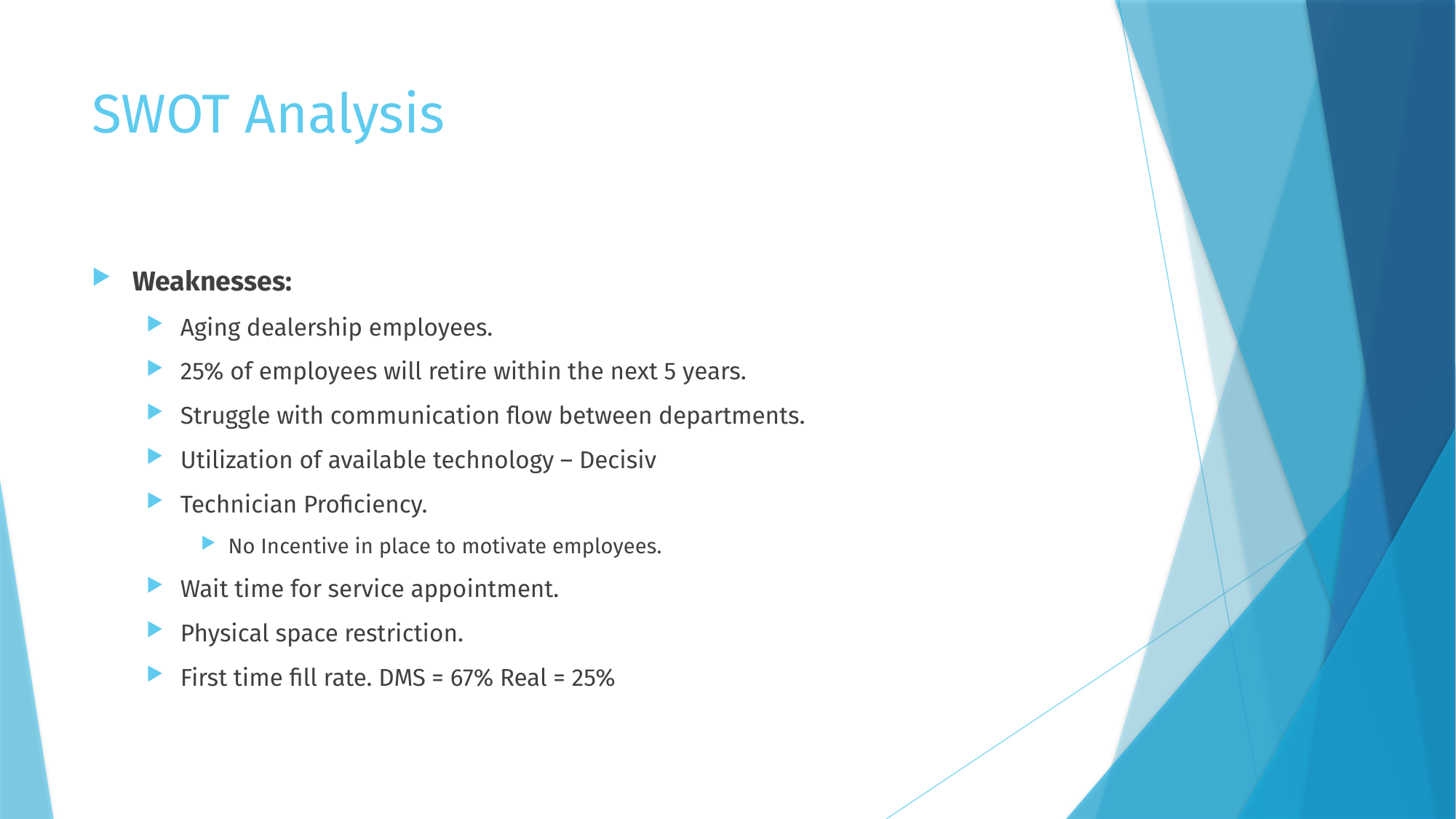

# SWOT Analysis
Weaknesses:
Aging dealership employees.
25% of employees will retire within the next 5 years.
Struggle with communication flow between departments.
Utilization of available technology – Decisiv
Technician Proficiency.
No Incentive in place to motivate employees.
Wait time for service appointment.
Physical space restriction.
First time fill rate. DMS = 67% Real = 25%